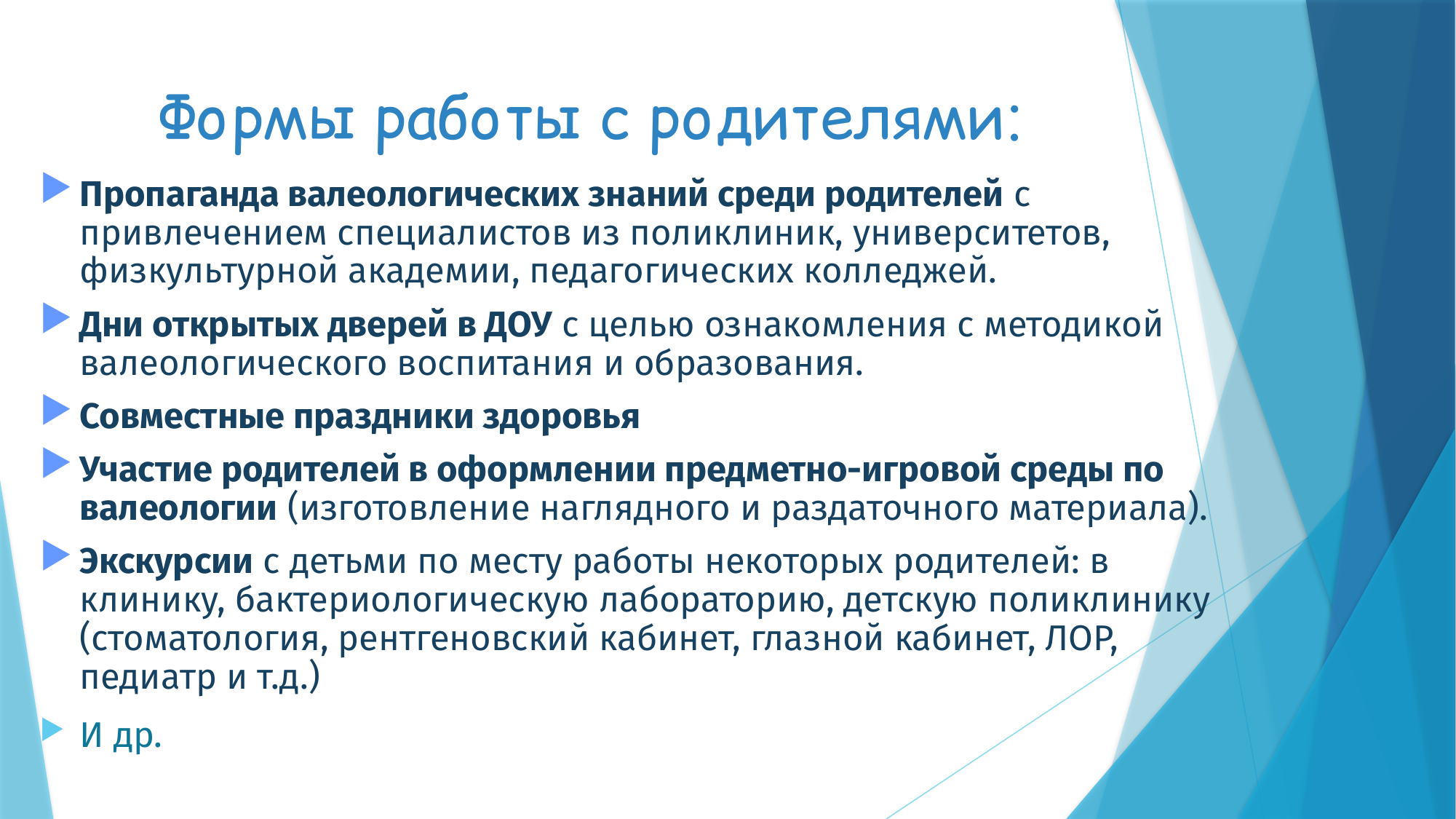

# Формы работы с родителями:
Пропаганда валеологических знаний среди родителей с привлечением специалистов из поликлиник, университетов, физкультурной академии, педагогических колледжей.
Дни открытых дверей в ДОУ с целью ознакомления с методикой валеологического воспитания и образования.
Совместные праздники здоровья
Участие родителей в оформлении предметно-игровой среды по валеологии (изготовление наглядного и раздаточного материала).
Экскурсии с детьми по месту работы некоторых родителей: в клинику, бактериологическую лабораторию, детскую поликлинику (стоматология, рентгеновский кабинет, глазной кабинет, ЛОР, педиатр и т.д.)
И др.